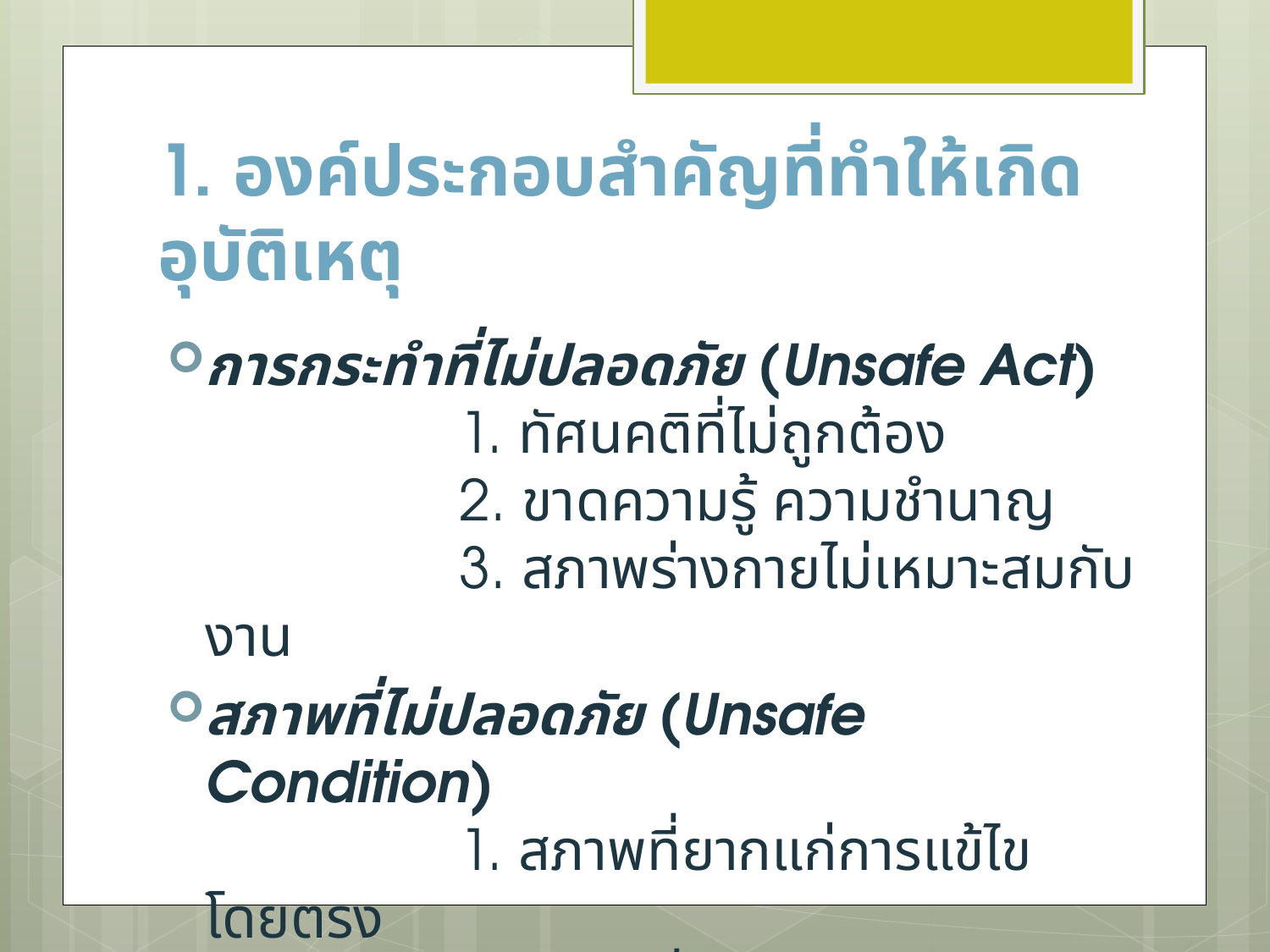

# 1. องค์ประกอบสำคัญที่ทำให้เกิดอุบัติเหตุ
การกระทำที่ไม่ปลอดภัย (Unsafe Act)
		1. ทัศนคติที่ไม่ถูกต้อง
		2. ขาดความรู้ ความชำนาญ
		3. สภาพร่างกายไม่เหมาะสมกับงาน
สภาพที่ไม่ปลอดภัย (Unsafe Condition)
		1. สภาพที่ยากแก่การแข้ไขโดยตรง
		2. สภาพที่สามารถแก้ไขได้โดยสะดวก